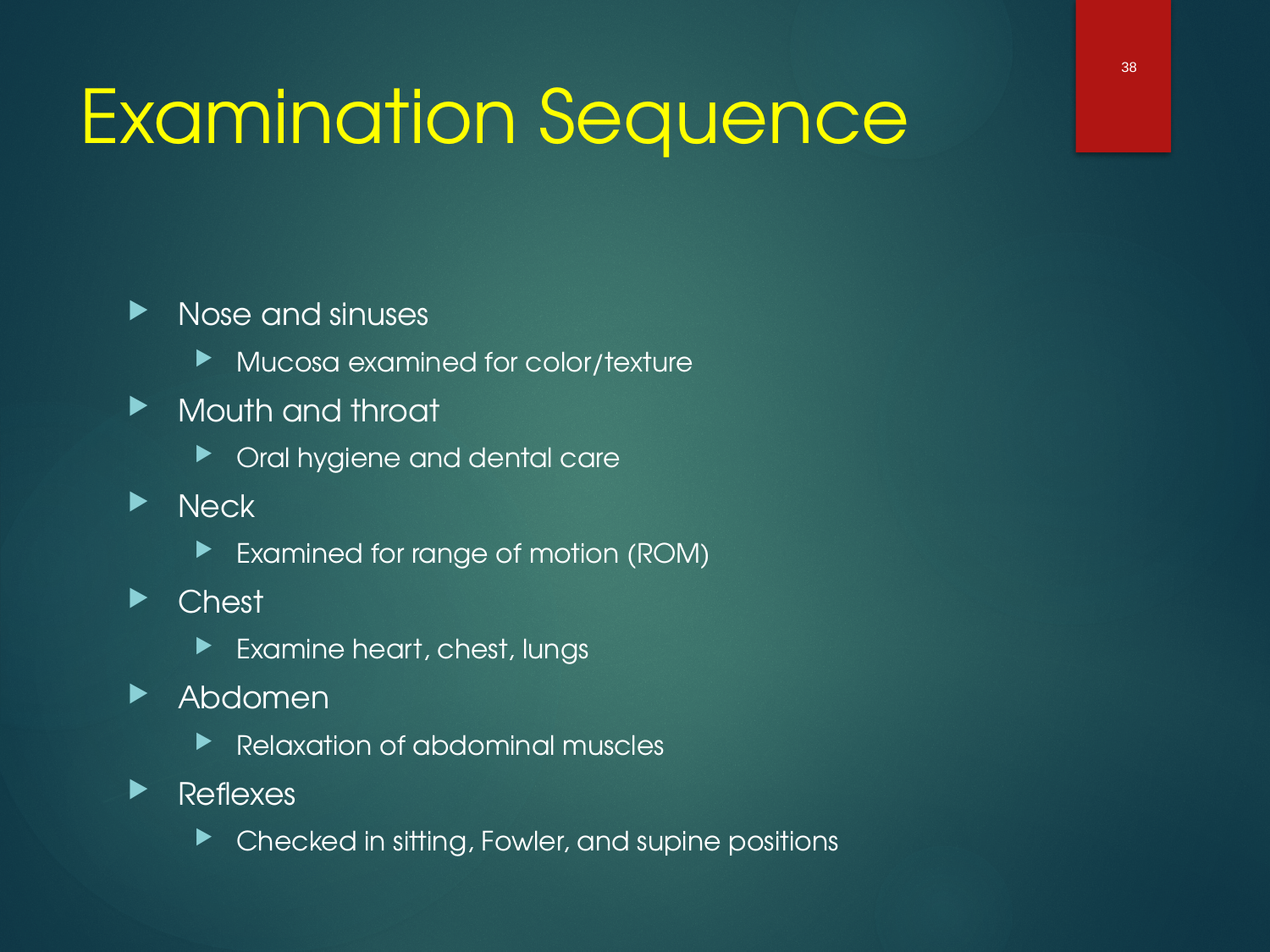

38

# Examination Sequence
Nose and sinuses
Mucosa examined for color/texture
Mouth and throat
Oral hygiene and dental care
Neck
Examined for range of motion (ROM)
Chest
Examine heart, chest, lungs
Abdomen
Relaxation of abdominal muscles
Reflexes
Checked in sitting, Fowler, and supine positions